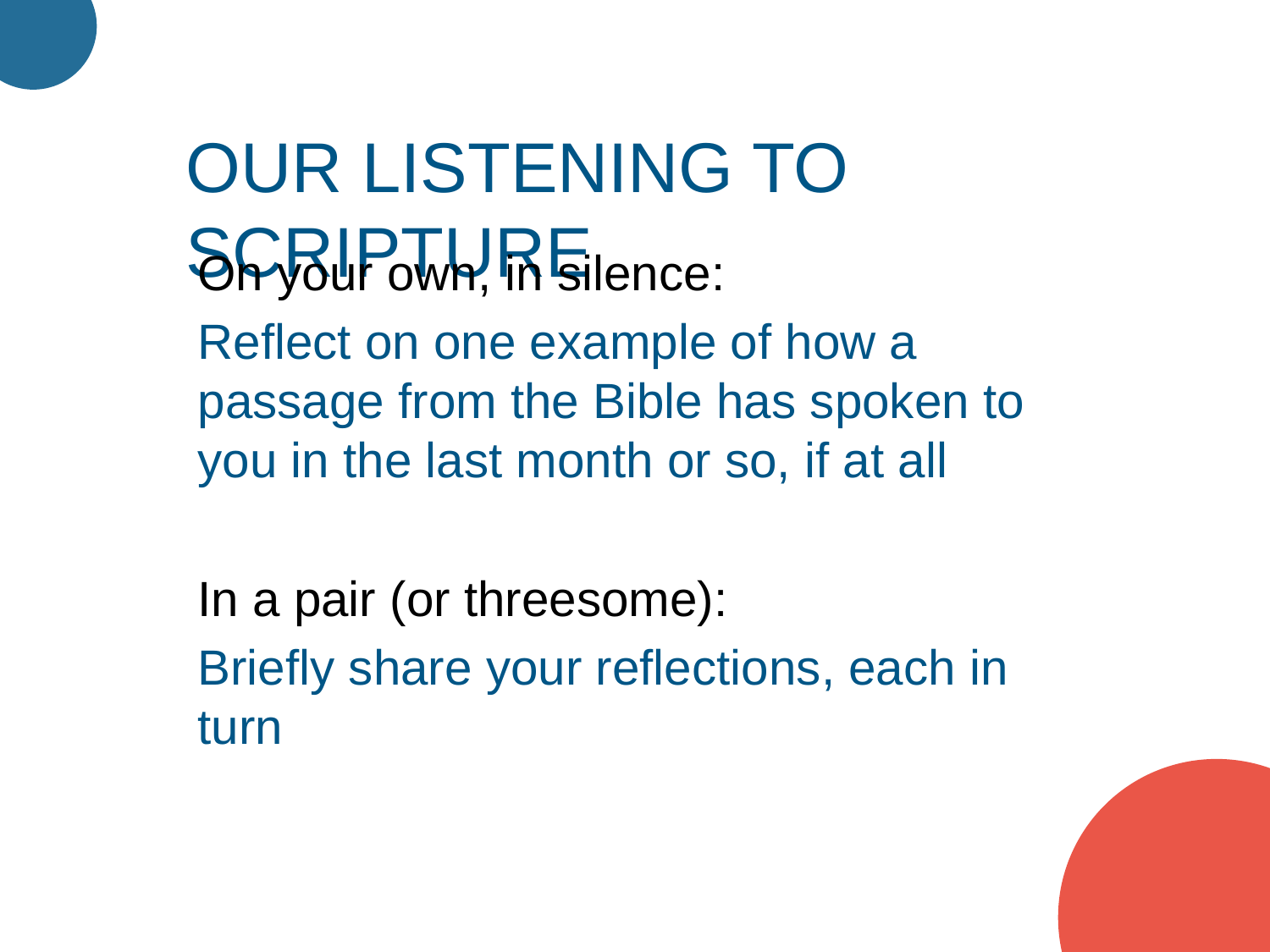

Our listening to scripture
On your own, in silence:
Reflect on one example of how a passage from the Bible has spoken to you in the last month or so, if at all

In a pair (or threesome):
Briefly share your reflections, each in turn